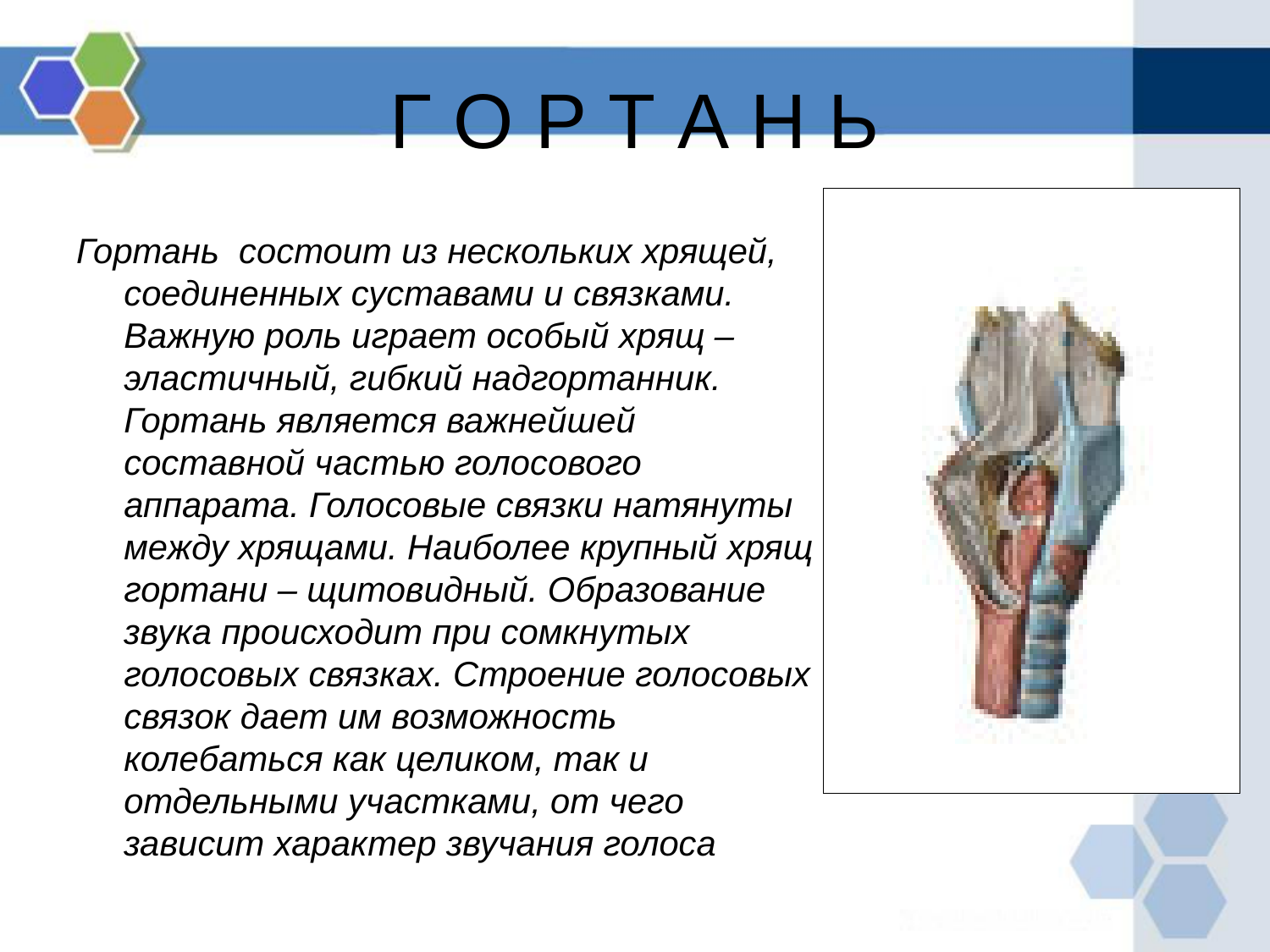

# Г О Р Т А Н Ь

Гортань  состоит из нескольких хрящей, соединенных суставами и связками.  Важную роль играет особый хрящ – эластичный, гибкий надгортанник. Гортань является важнейшей составной частью голосового аппарата. Голосовые связки натянуты между хрящами. Наиболее крупный хрящ гортани – щитовидный. Образование звука происходит при сомкнутых голосовых связках. Строение голосовых связок дает им возможность колебаться как целиком, так и отдельными участками, от чего зависит характер звучания голоса